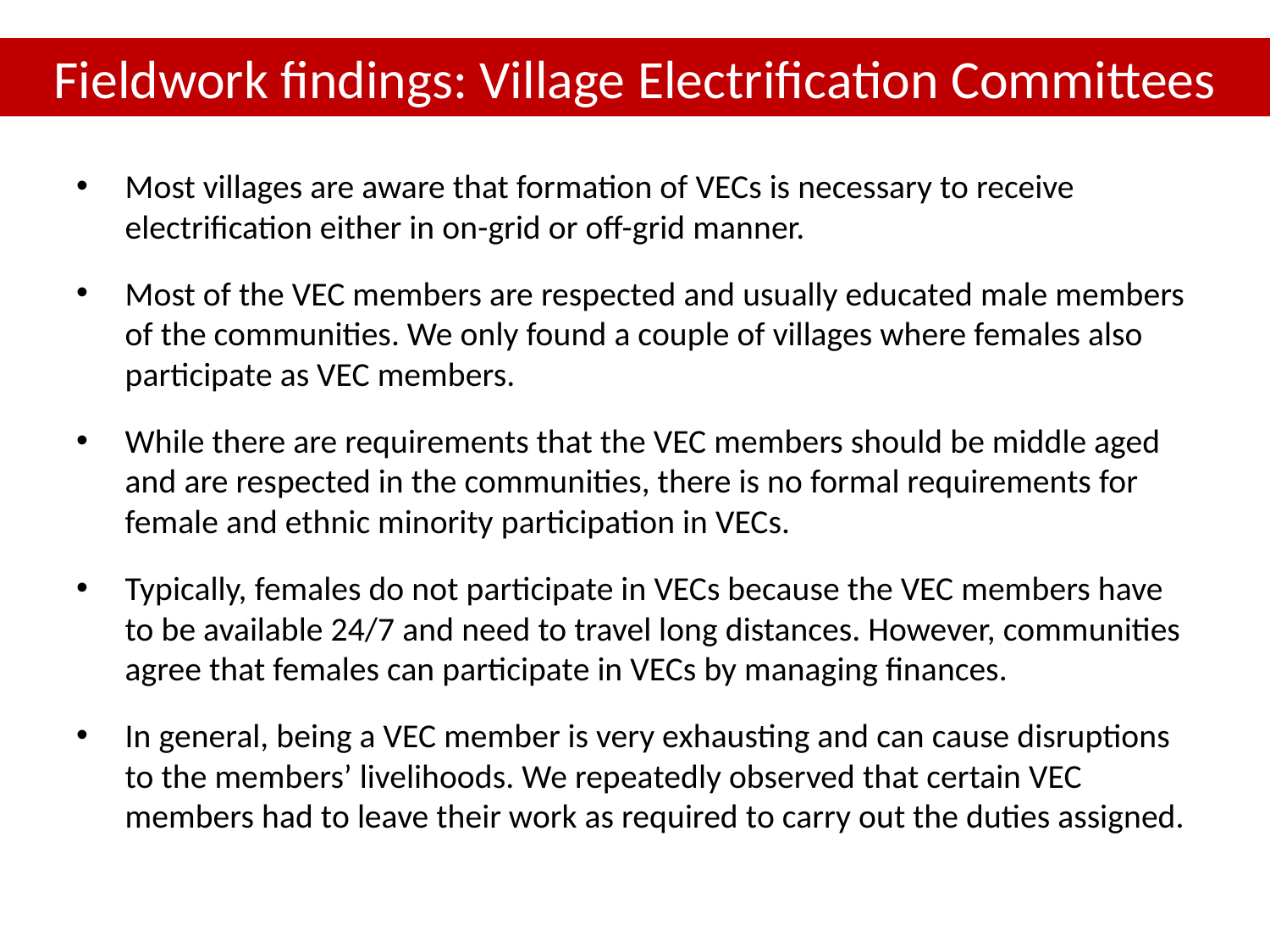

# Fieldwork findings: Village Electrification Committees
Most villages are aware that formation of VECs is necessary to receive electrification either in on-grid or off-grid manner.
Most of the VEC members are respected and usually educated male members of the communities. We only found a couple of villages where females also participate as VEC members.
While there are requirements that the VEC members should be middle aged and are respected in the communities, there is no formal requirements for female and ethnic minority participation in VECs.
Typically, females do not participate in VECs because the VEC members have to be available 24/7 and need to travel long distances. However, communities agree that females can participate in VECs by managing finances.
In general, being a VEC member is very exhausting and can cause disruptions to the members’ livelihoods. We repeatedly observed that certain VEC members had to leave their work as required to carry out the duties assigned.